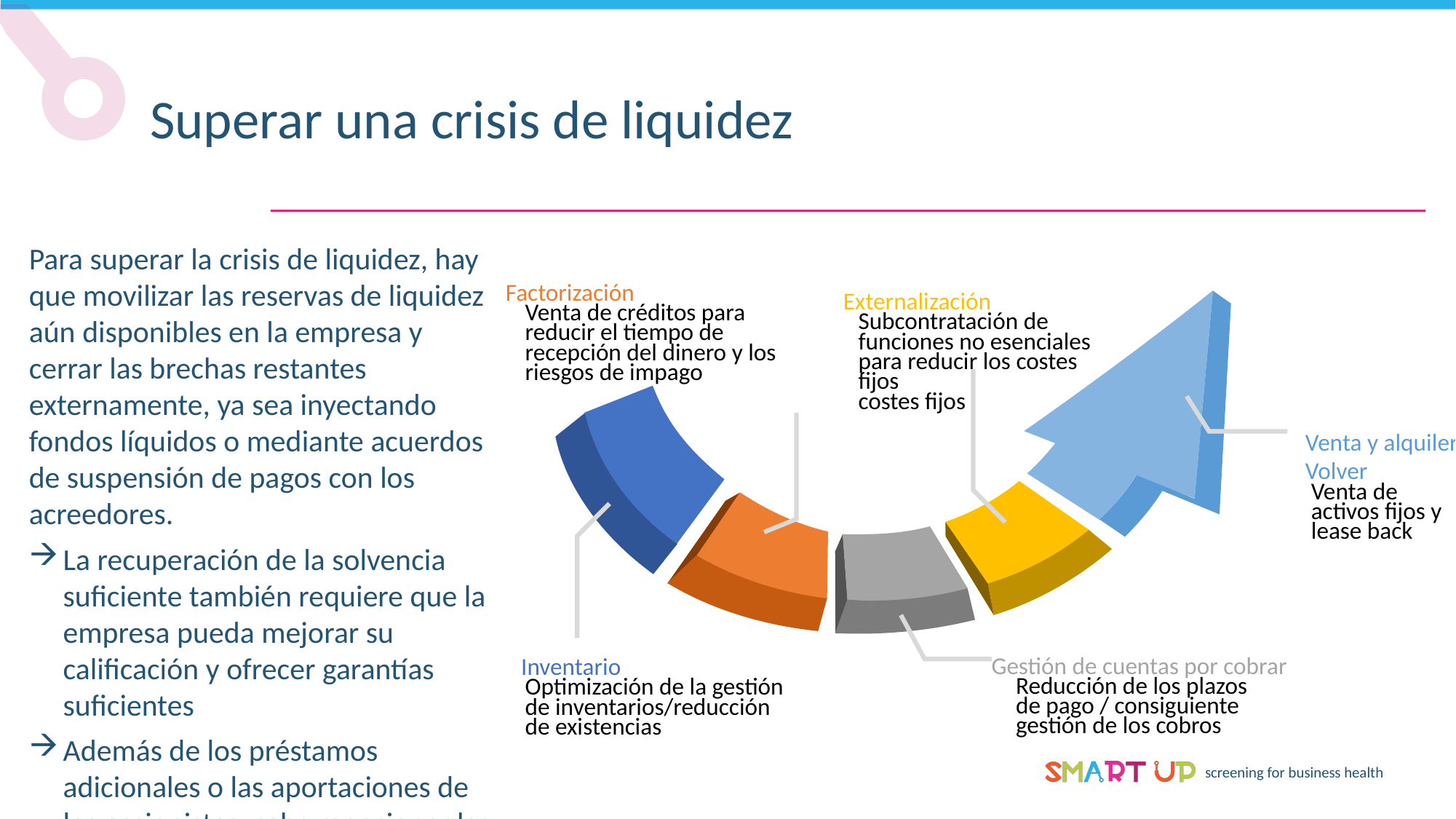

Superar una crisis de liquidez
Para superar la crisis de liquidez, hay que movilizar las reservas de liquidez aún disponibles en la empresa y cerrar las brechas restantes externamente, ya sea inyectando fondos líquidos o mediante acuerdos de suspensión de pagos con los acreedores.
La recuperación de la solvencia suficiente también requiere que la empresa pueda mejorar su calificación y ofrecer garantías suficientes
Además de los préstamos adicionales o las aportaciones de los accionistas, cabe mencionar las siguientes posibilidades

Factorización
Externalización

Venta de créditos para reducir el tiempo de recepción del dinero y los riesgos de impago
Subcontratación de funciones no esenciales para reducir los costes fijos
costes fijos

Venta y alquiler
Volver
Venta de activos fijos y lease back

Gestión de cuentas por cobrar
Inventario
Reducción de los plazos de pago / consiguiente gestión de los cobros
Optimización de la gestión de inventarios/reducción de existencias